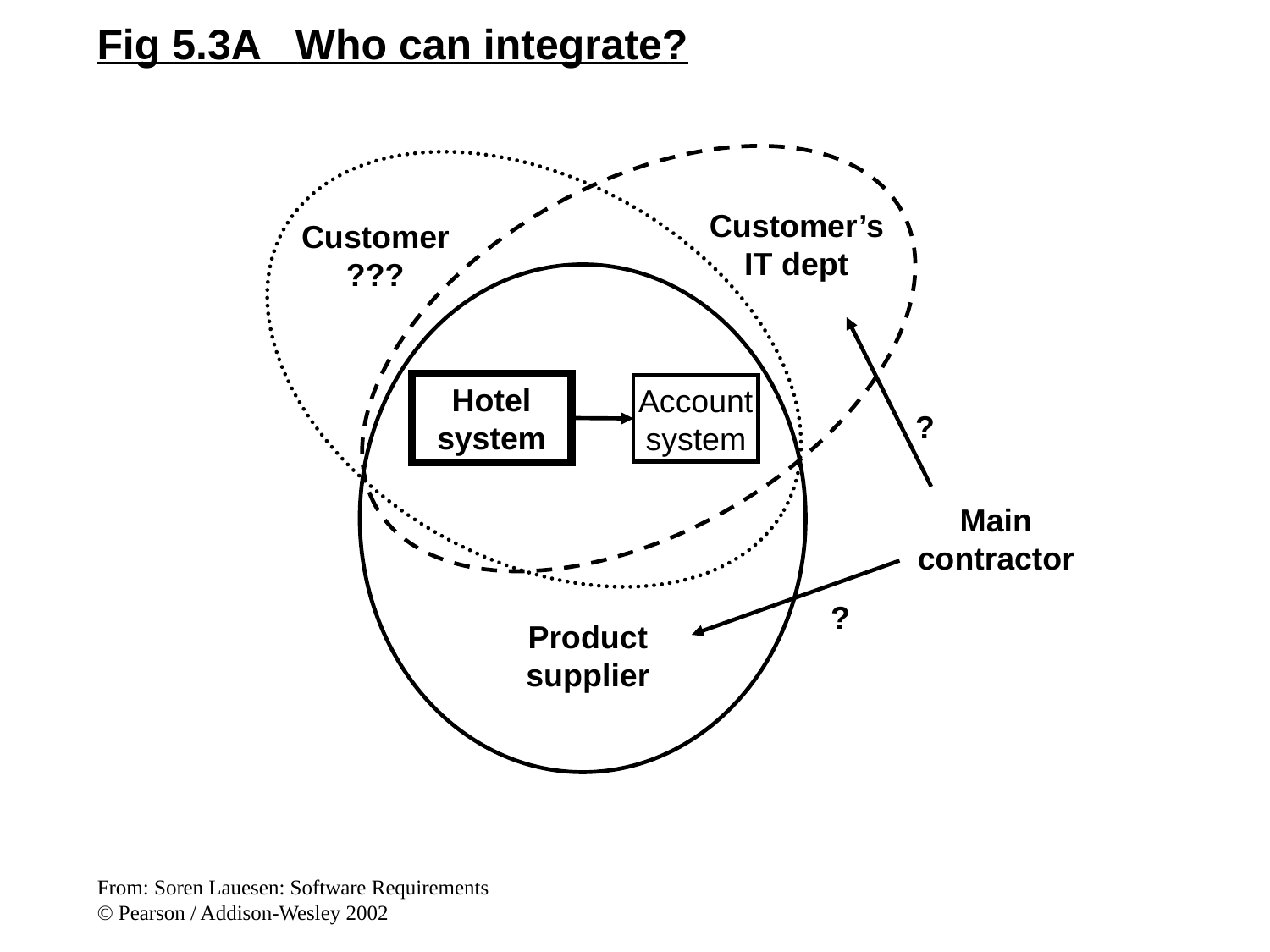

Fig 5.3A   Who can integrate?

Customer’s
IT dept
Customer
???

Hotel
system
Account
system
?
Main
contractor

?
Product
supplier
From: Soren Lauesen: Software Requirements
© Pearson / Addison-Wesley 2002